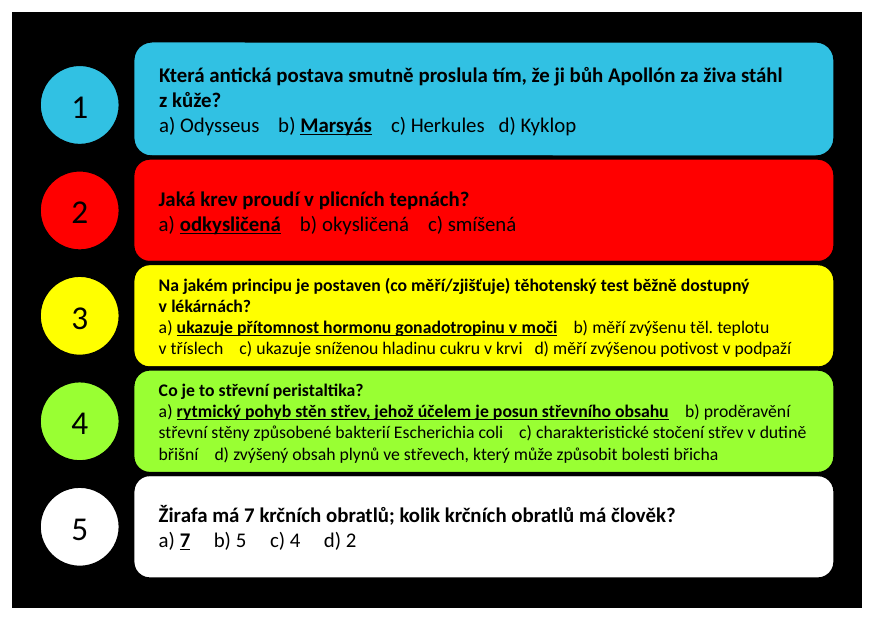

Která antická postava smutně proslula tím, že ji bůh Apollón za živa stáhl z kůže?
a) Odysseus    b) Marsyás    c) Herkules   d) Kyklop
1
Jaká krev proudí v plicních tepnách?
a) odkysličená    b) okysličená    c) smíšená
2
Na jakém principu je postaven (co měří/zjišťuje) těhotenský test běžně dostupný v lékárnách?
a) ukazuje přítomnost hormonu gonadotropinu v moči    b) měří zvýšenu těl. teplotu v tříslech    c) ukazuje sníženou hladinu cukru v krvi   d) měří zvýšenou potivost v podpaží
3
Co je to střevní peristaltika?
a) rytmický pohyb stěn střev, jehož účelem je posun střevního obsahu    b) proděravění střevní stěny způsobené bakterií Escherichia coli    c) charakteristické stočení střev v dutině břišní    d) zvýšený obsah plynů ve střevech, který může způsobit bolesti břicha
4
Žirafa má 7 krčních obratlů; kolik krčních obratlů má člověk?
a) 7     b) 5     c) 4     d) 2
5